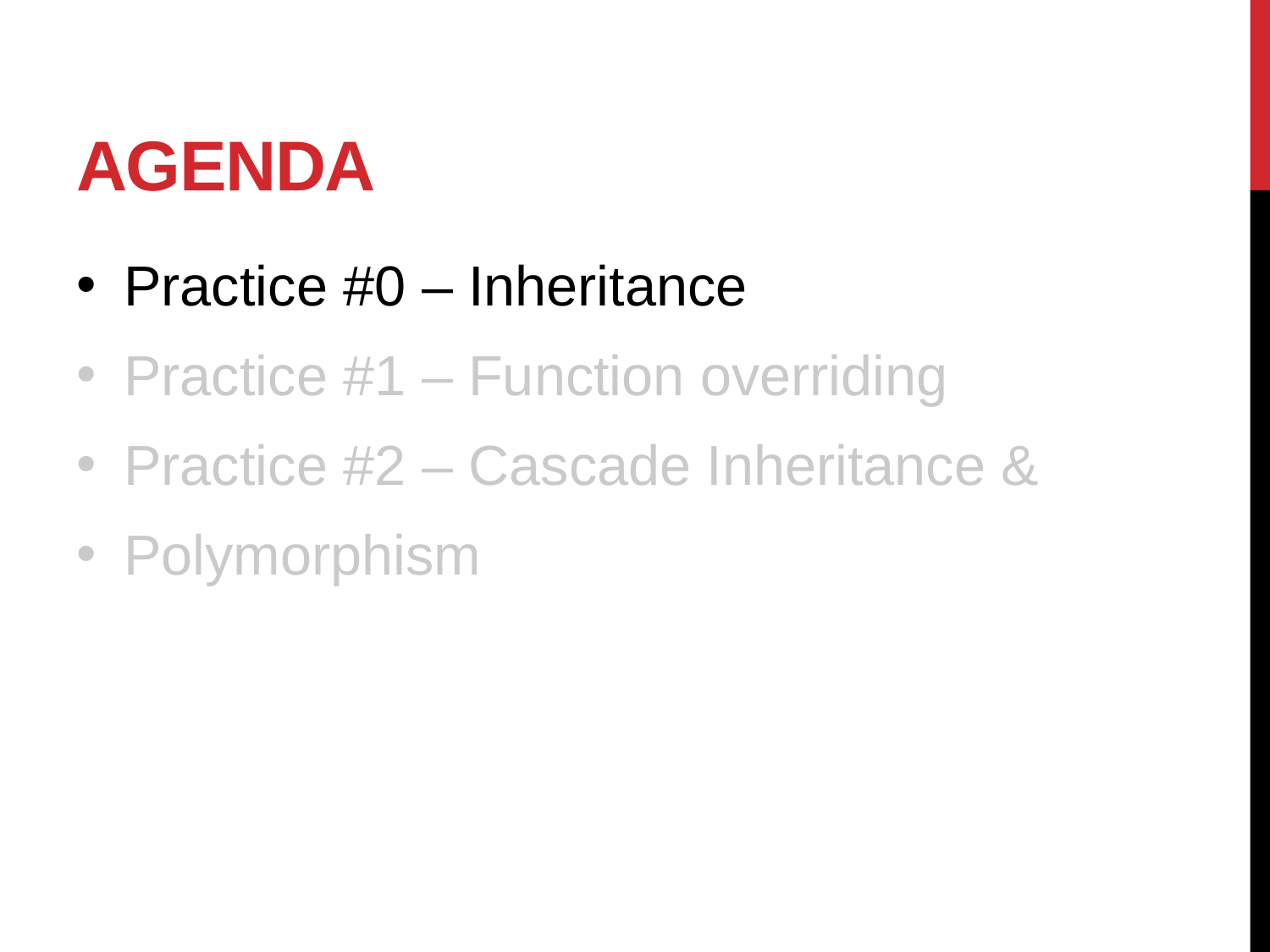

# Agenda
Practice #0 – Inheritance
Practice #1 – Function overriding
Practice #2 – Cascade Inheritance &
Polymorphism